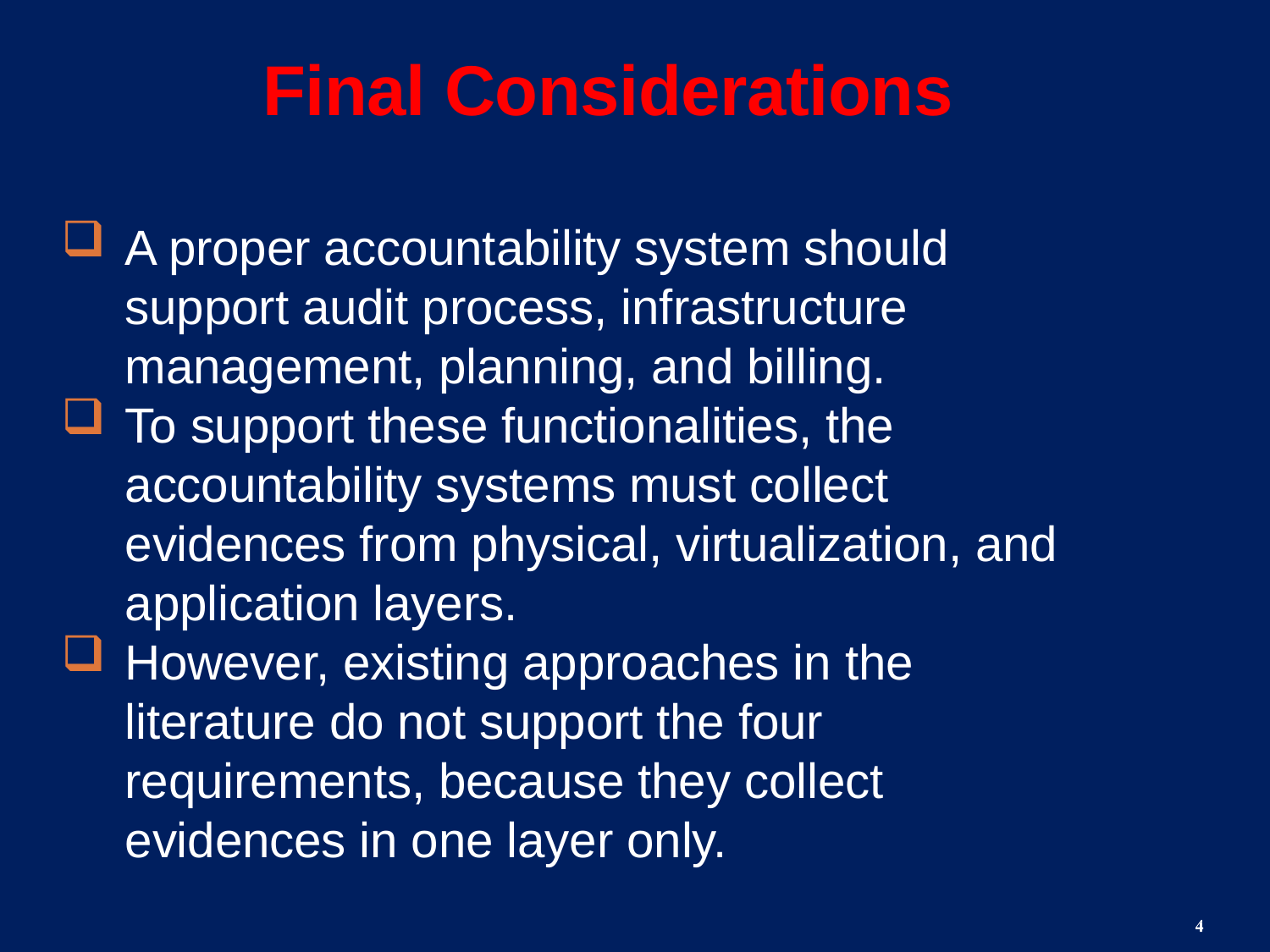

Final Considerations
A proper accountability system should support audit process, infrastructure management, planning, and billing.
To support these functionalities, the accountability systems must collect evidences from physical, virtualization, and application layers.
However, existing approaches in the literature do not support the four requirements, because they collect evidences in one layer only.